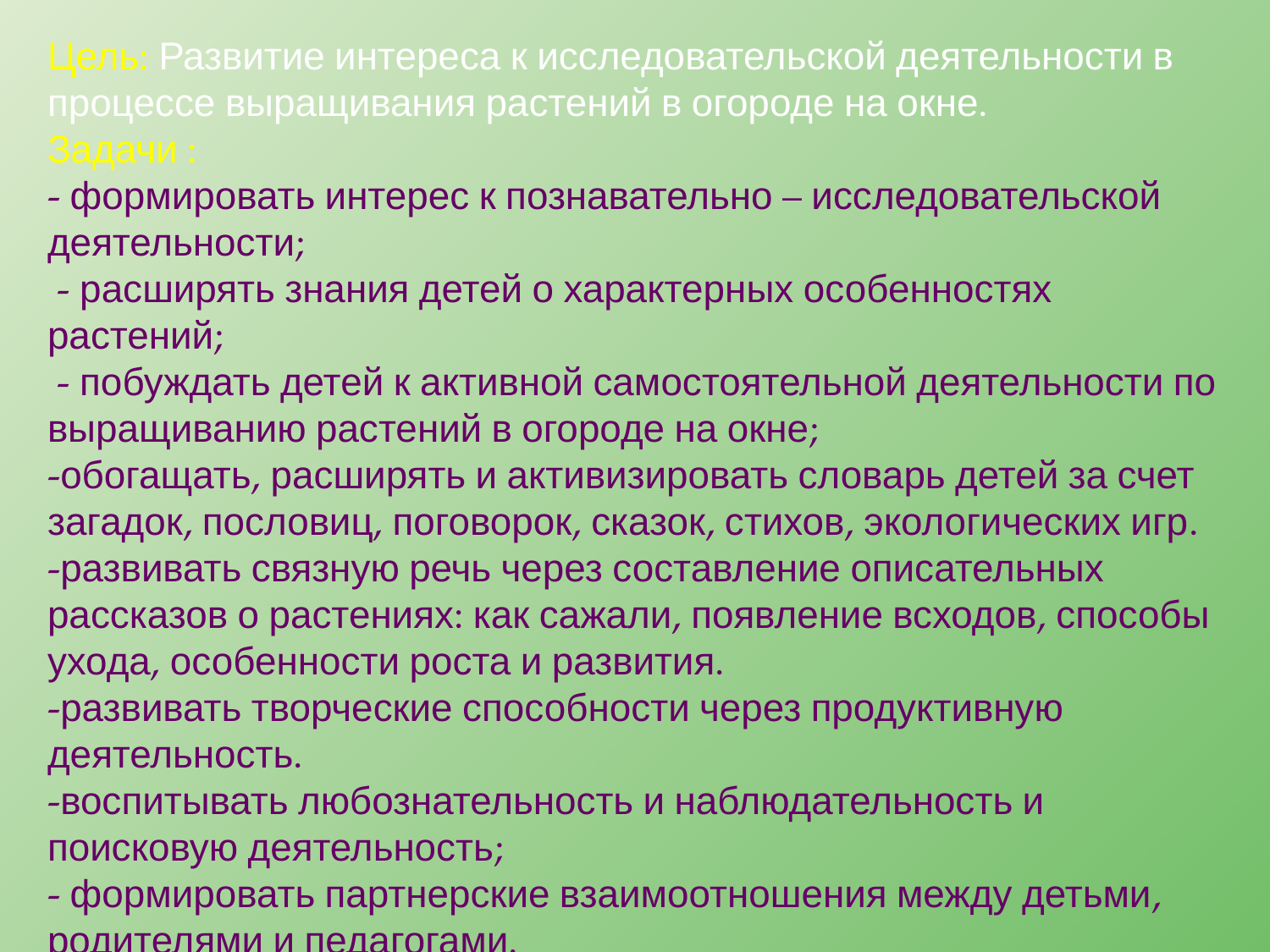

Цель: Развитие интереса к исследовательской деятельности в процессе выращивания растений в огороде на окне.
Задачи :
- формировать интерес к познавательно – исследовательской деятельности;
 - расширять знания детей о характерных особенностях растений;
 - побуждать детей к активной самостоятельной деятельности по выращиванию растений в огороде на окне;
-обогащать, расширять и активизировать словарь детей за счет загадок, пословиц, поговорок, сказок, стихов, экологических игр.
-развивать связную речь через составление описательных рассказов о растениях: как сажали, появление всходов, способы ухода, особенности роста и развития.
-развивать творческие способности через продуктивную деятельность.
-воспитывать любознательность и наблюдательность и поисковую деятельность;
- формировать партнерские взаимоотношения между детьми, родителями и педагогами.